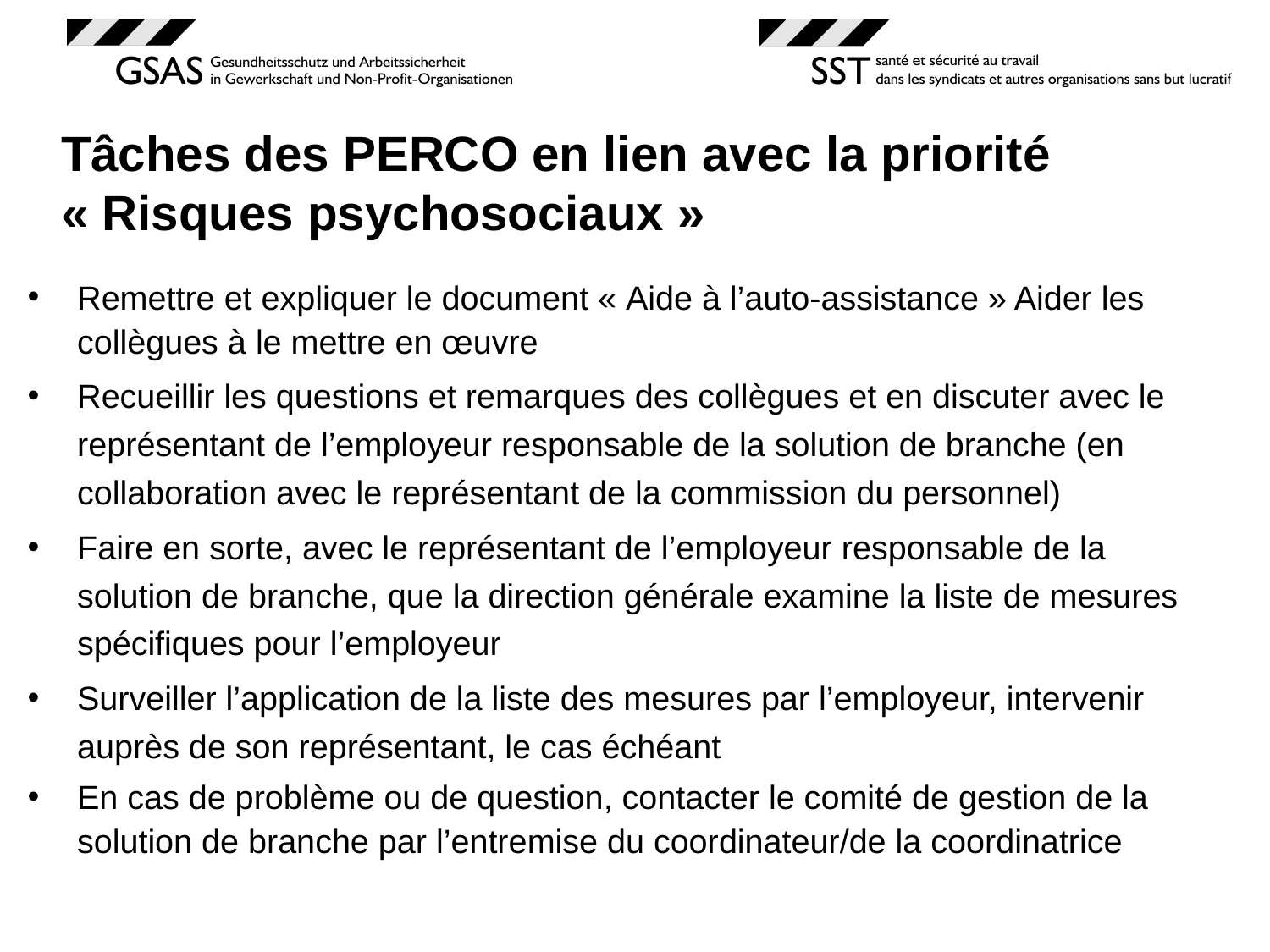

# Tâches des PERCO en lien avec la priorité « Risques psychosociaux »
Remettre et expliquer le document « Aide à l’auto-assistance » Aider les collègues à le mettre en œuvre
Recueillir les questions et remarques des collègues et en discuter avec le représentant de l’employeur responsable de la solution de branche (en collaboration avec le représentant de la commission du personnel)
Faire en sorte, avec le représentant de l’employeur responsable de la solution de branche, que la direction générale examine la liste de mesures spécifiques pour l’employeur
Surveiller l’application de la liste des mesures par l’employeur, intervenir auprès de son représentant, le cas échéant
En cas de problème ou de question, contacter le comité de gestion de la solution de branche par l’entremise du coordinateur/de la coordinatrice